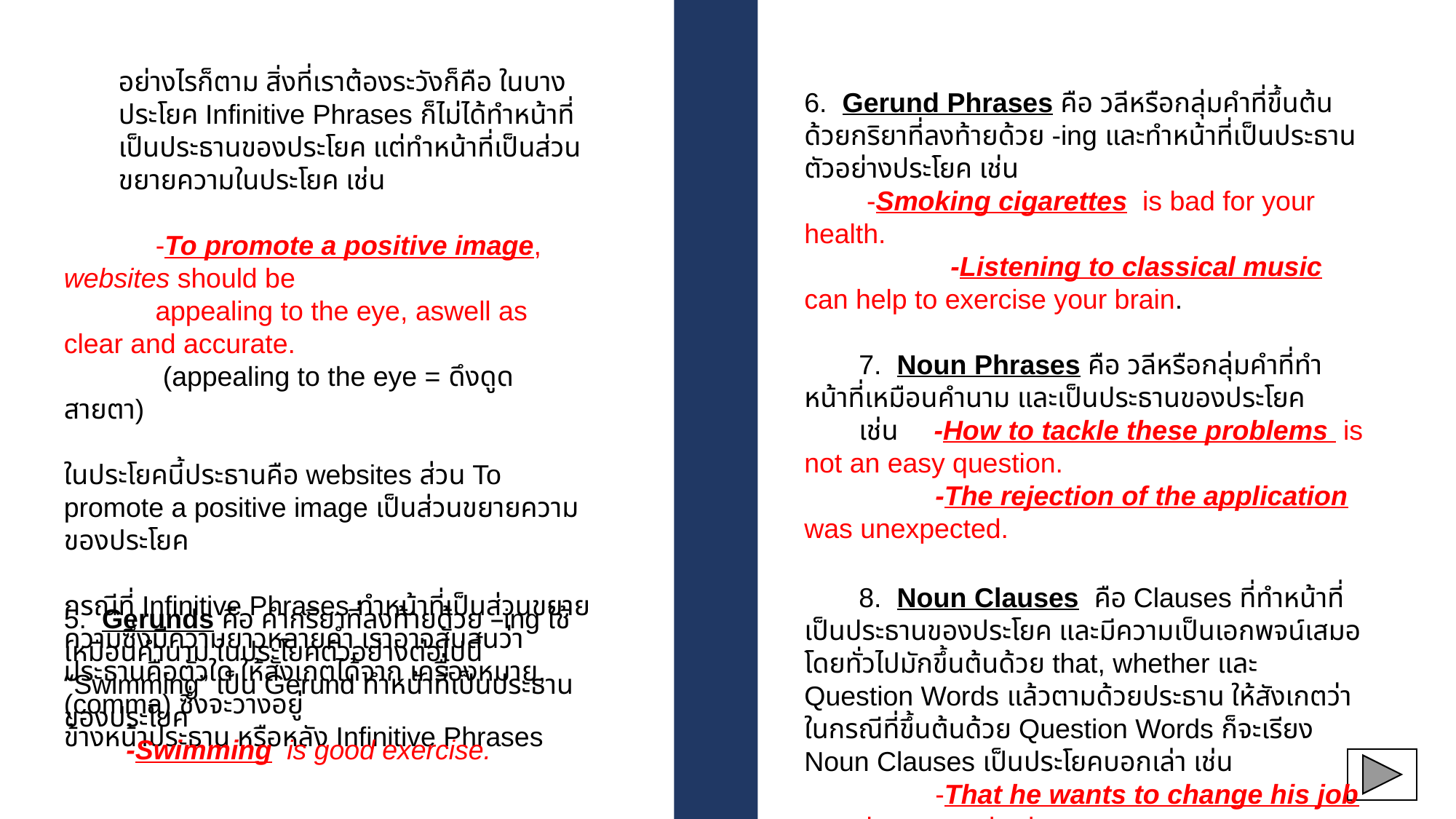

อย่างไรก็ตาม สิ่งที่เราต้องระวังก็คือ ในบางประโยค Infinitive Phrases ก็ไม่ได้ทำหน้าที่เป็นประธานของประโยค แต่ทำหน้าที่เป็นส่วนขยายความในประโยค เช่น

            -To promote a positive image, websites should be
            appealing to the eye, aswell as  clear and accurate.
             (appealing to the eye = ดึงดูดสายตา)

ในประโยคนี้ประธานคือ websites ส่วน To promote a positive image เป็นส่วนขยายความของประโยค

กรณีที่ Infinitive Phrases ทำหน้าที่เป็นส่วนขยายความซึ่งมีความยาวหลายคำ เราอาจสับสนว่าประธานคือตัวใด ให้สังเกตได้จาก เครื่องหมาย, (comma) ซึ่งจะวางอยู่
ข้างหน้าประธาน หรือหลัง Infinitive Phrases

6.  Gerund Phrases คือ วลีหรือกลุ่มคำที่ขึ้นต้นด้วยกริยาที่ลงท้ายด้วย -ing และทำหน้าที่เป็นประธาน  ตัวอย่างประโยค เช่น
 -Smoking cigarettes  is bad for your health.
            -Listening to classical music can help to exercise your brain.

7.  Noun Phrases คือ วลีหรือกลุ่มคำที่ทำหน้าที่เหมือนคำนาม และเป็นประธานของประโยค
เช่น     -How to tackle these problems  is not an easy question.
          -The rejection of the application  was unexpected.

8.  Noun Clauses  คือ Clauses ที่ทำหน้าที่เป็นประธานของประโยค และมีความเป็นเอกพจน์เสมอ โดยทั่วไปมักขึ้นต้นด้วย that, whether และ Question Words แล้วตามด้วยประธาน ให้สังเกตว่าในกรณีที่ขึ้นต้นด้วย Question Words ก็จะเรียง Noun Clauses เป็นประโยคบอกเล่า เช่น
          -That he wants to change his job surprises everybody.
          -Whether you have enough technological potential is my concern.
          -How professional speakers plan their speech is important.
5.  Gerunds คือ คำกริยาที่ลงท้ายด้วย –ing ใช้เหมือนคำนาม ในประโยคตัวอย่างต่อไปนี้ “Swimming” เป็น Gerund ทำหน้าที่เป็นประธานของประโยค
 -Swimming  is good exercise.